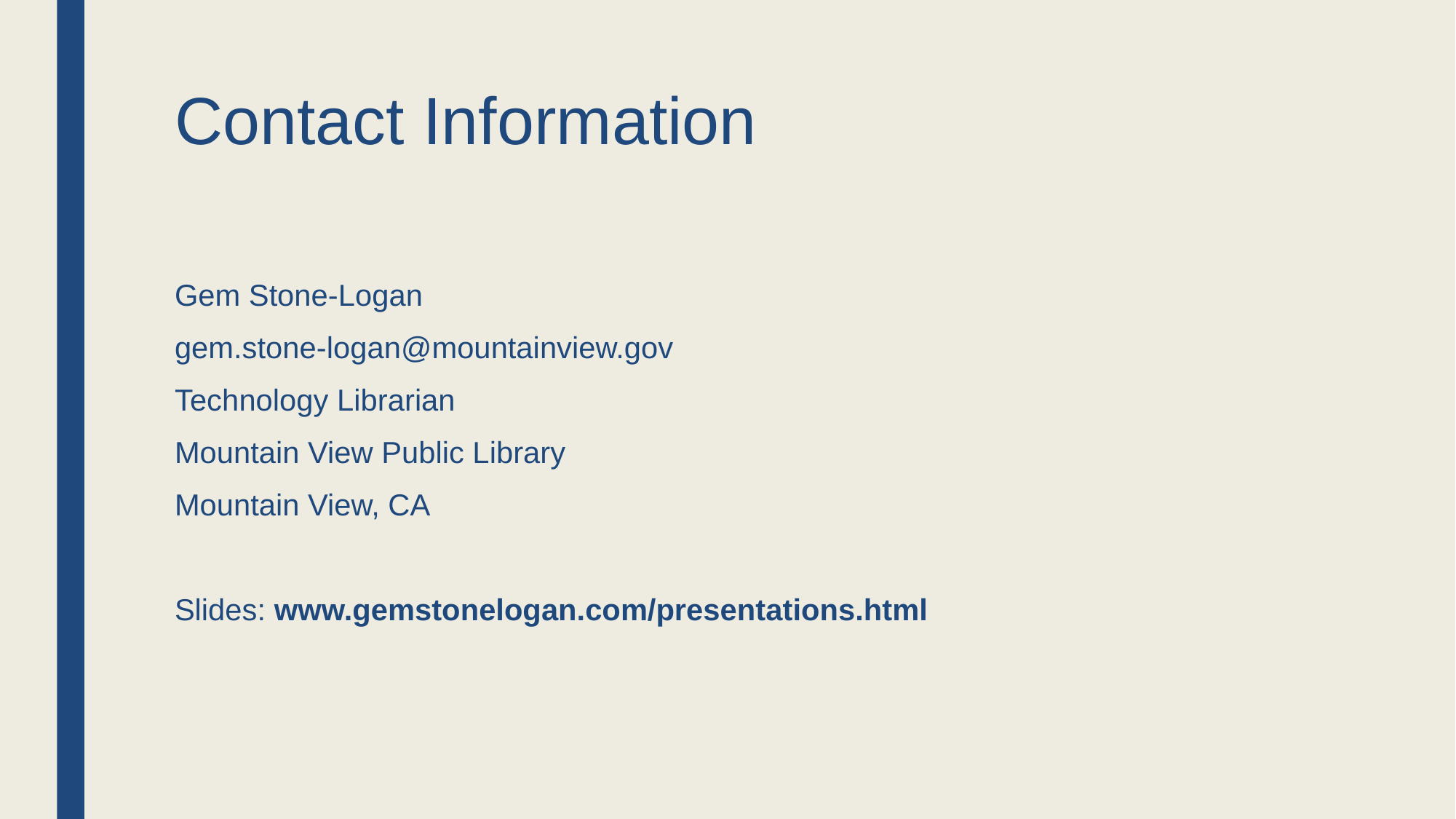

# Contact Information
Gem Stone-Logan
gem.stone-logan@mountainview.gov
Technology Librarian
Mountain View Public Library
Mountain View, CA

Slides: www.gemstonelogan.com/presentations.html